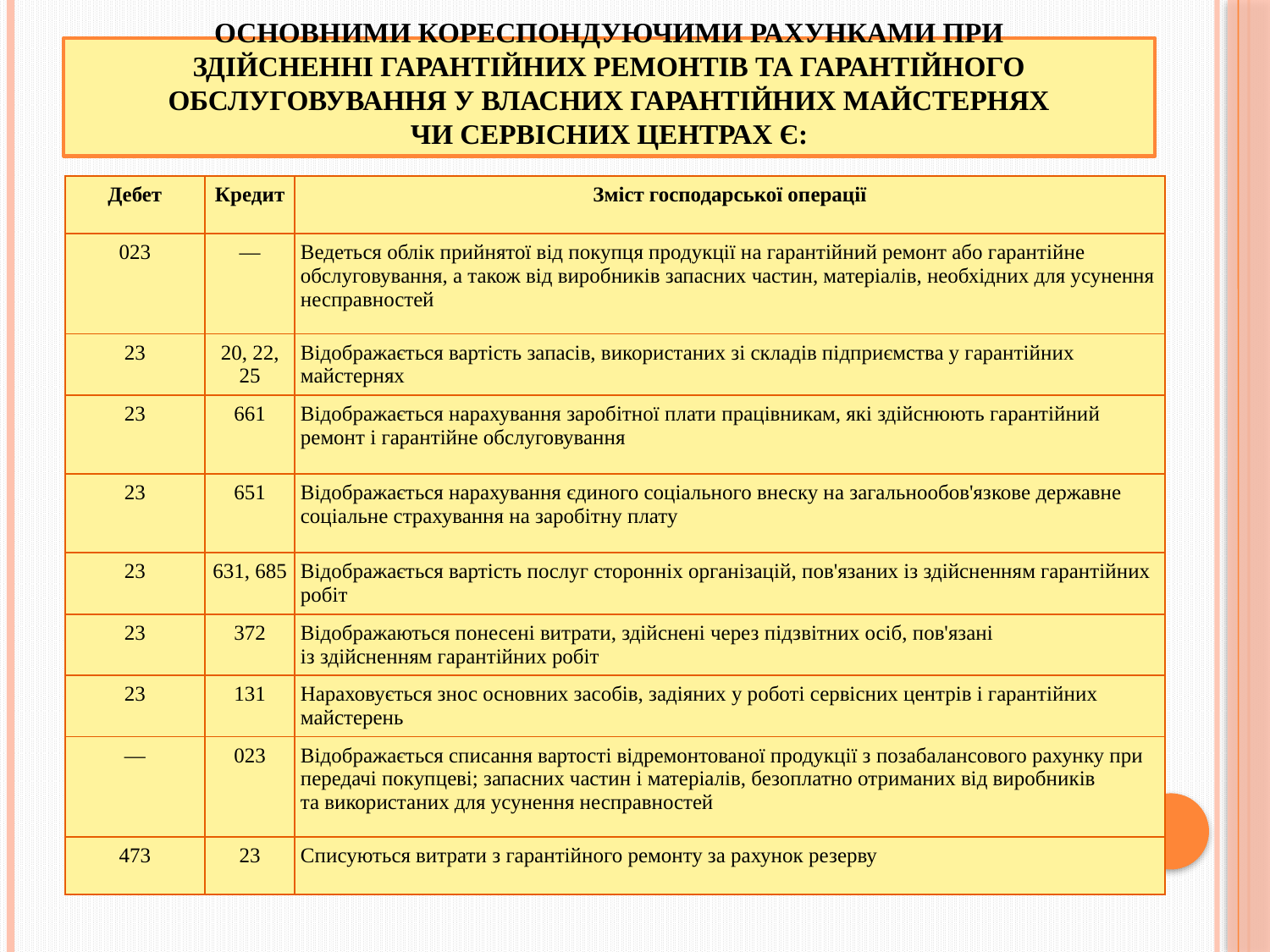

# Основними кореспондуючими рахунками при здійсненні гарантійних ремонтів та гарантійного обслуговування у власних гарантійних майстернях чи сервісних центрах є:
| Дебет | Кредит | Зміст господарської операції |
| --- | --- | --- |
| 023 | — | Ведеться облік прийнятої від покупця продукції на гарантійний ремонт або гарантійне обслуговування, а також від виробників запасних частин, матеріалів, необхідних для усунення несправностей |
| 23 | 20, 22, 25 | Відображається вартість запасів, використаних зі складів підприємства у гарантійних майстернях |
| 23 | 661 | Відображається нарахування заробітної плати працівникам, які здійснюють гарантійний ремонт і гарантійне обслуговування |
| 23 | 651 | Відображається нарахування єдиного соціального внеску на загальнообов'язкове державне соціальне страхування на заробітну плату |
| 23 | 631, 685 | Відображається вартість послуг сторонніх організацій, пов'язаних із здійсненням гарантійних робіт |
| 23 | 372 | Відображаються понесені витрати, здійснені через підзвітних осіб, пов'язані із здійсненням гарантійних робіт |
| 23 | 131 | Нараховується знос основних засобів, задіяних у роботі сервісних центрів і гарантійних майстерень |
| — | 023 | Відображається списання вартості відремонтованої продукції з позабалансового рахунку при передачі покупцеві; запасних частин і матеріалів, безоплатно отриманих від виробників та використаних для усунення несправностей |
| 473 | 23 | Списуються витрати з гарантійного ремонту за рахунок резерву |